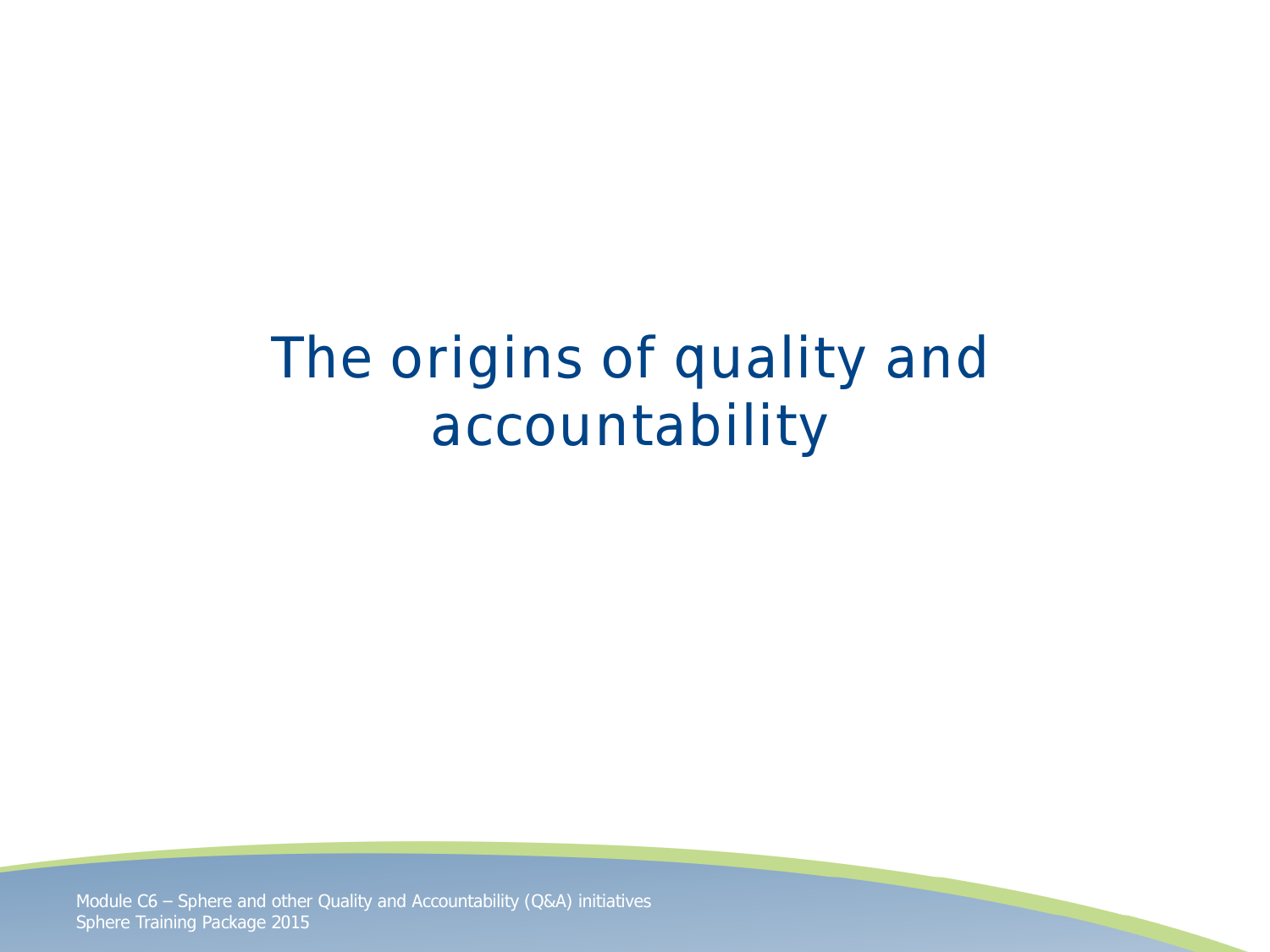

# The origins of quality and accountability
Module C6 – Sphere and other Quality and Accountability (Q&A) initiatives
Sphere Training Package 2015